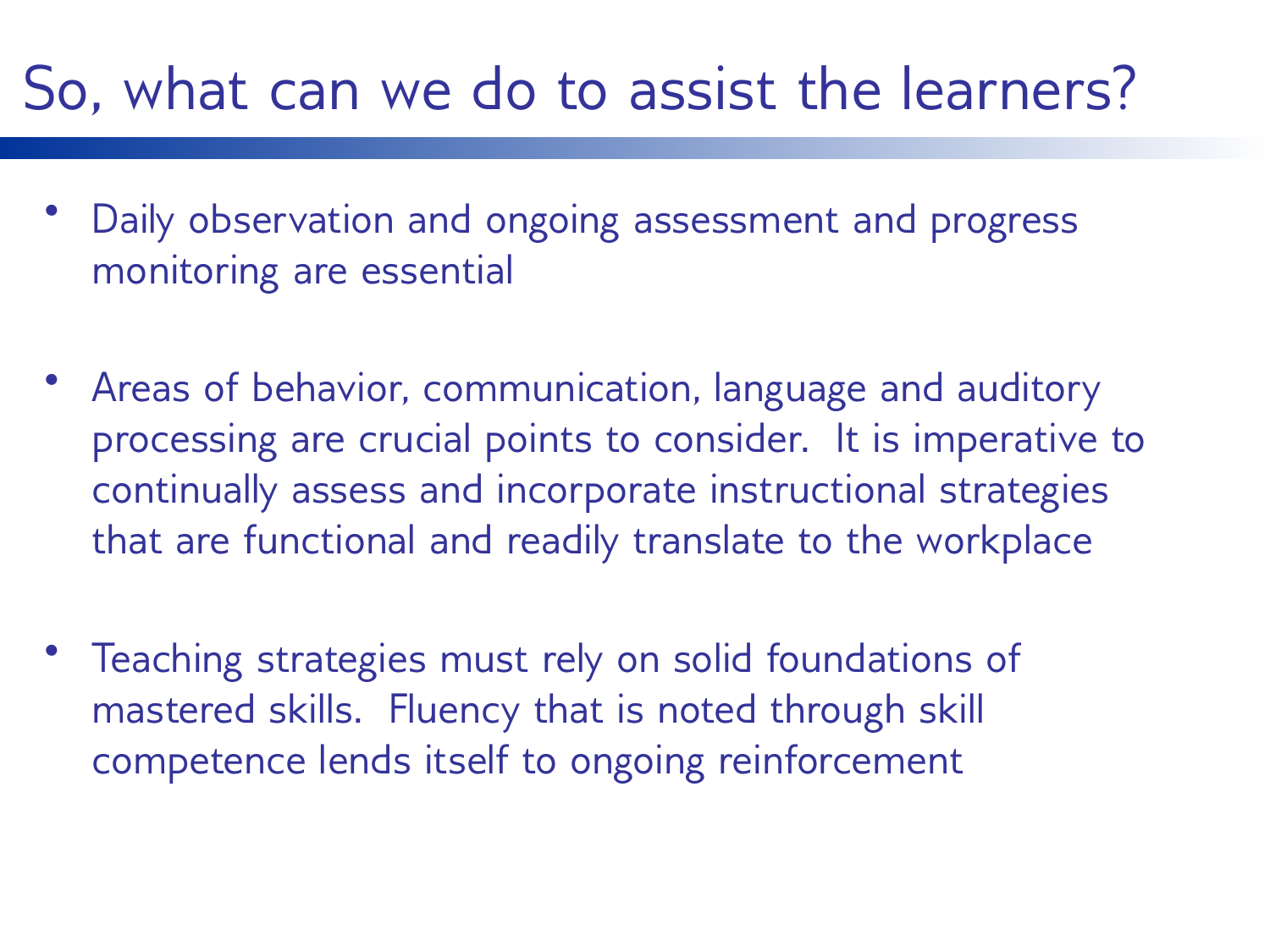

# So, what can we do to assist the learners?

Daily observation and ongoing assessment and progress monitoring are essential

Areas of behavior, communication, language and auditory processing are crucial points to consider.  It is imperative to continually assess and incorporate instructional strategies that are functional and readily translate to the workplace

Teaching strategies must rely on solid foundations of mastered skills.  Fluency that is noted through skill competence lends itself to ongoing reinforcement